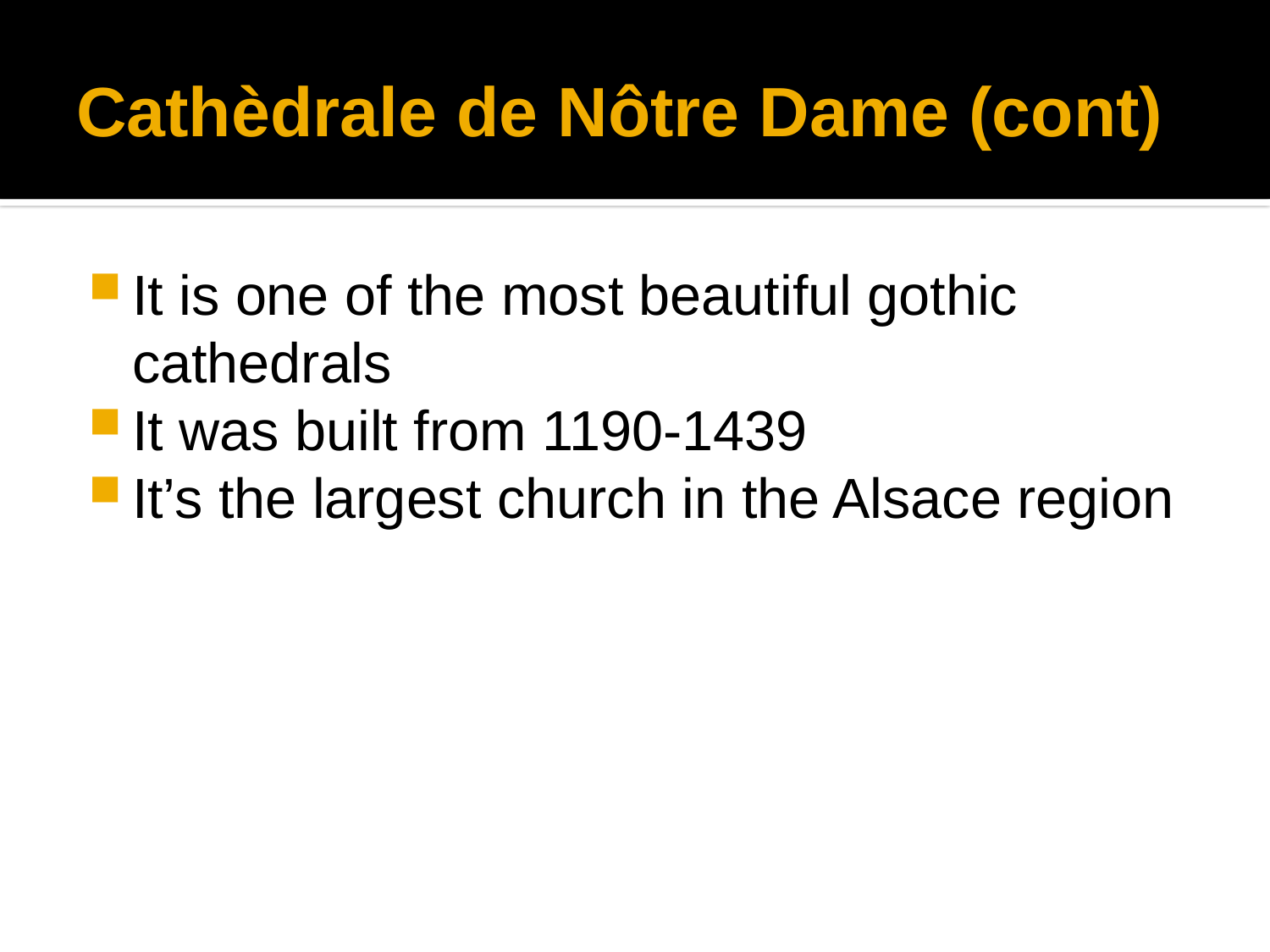

# Cathèdrale de Nôtre Dame (cont)
It is one of the most beautiful gothic cathedrals
It was built from 1190-1439
It’s the largest church in the Alsace region